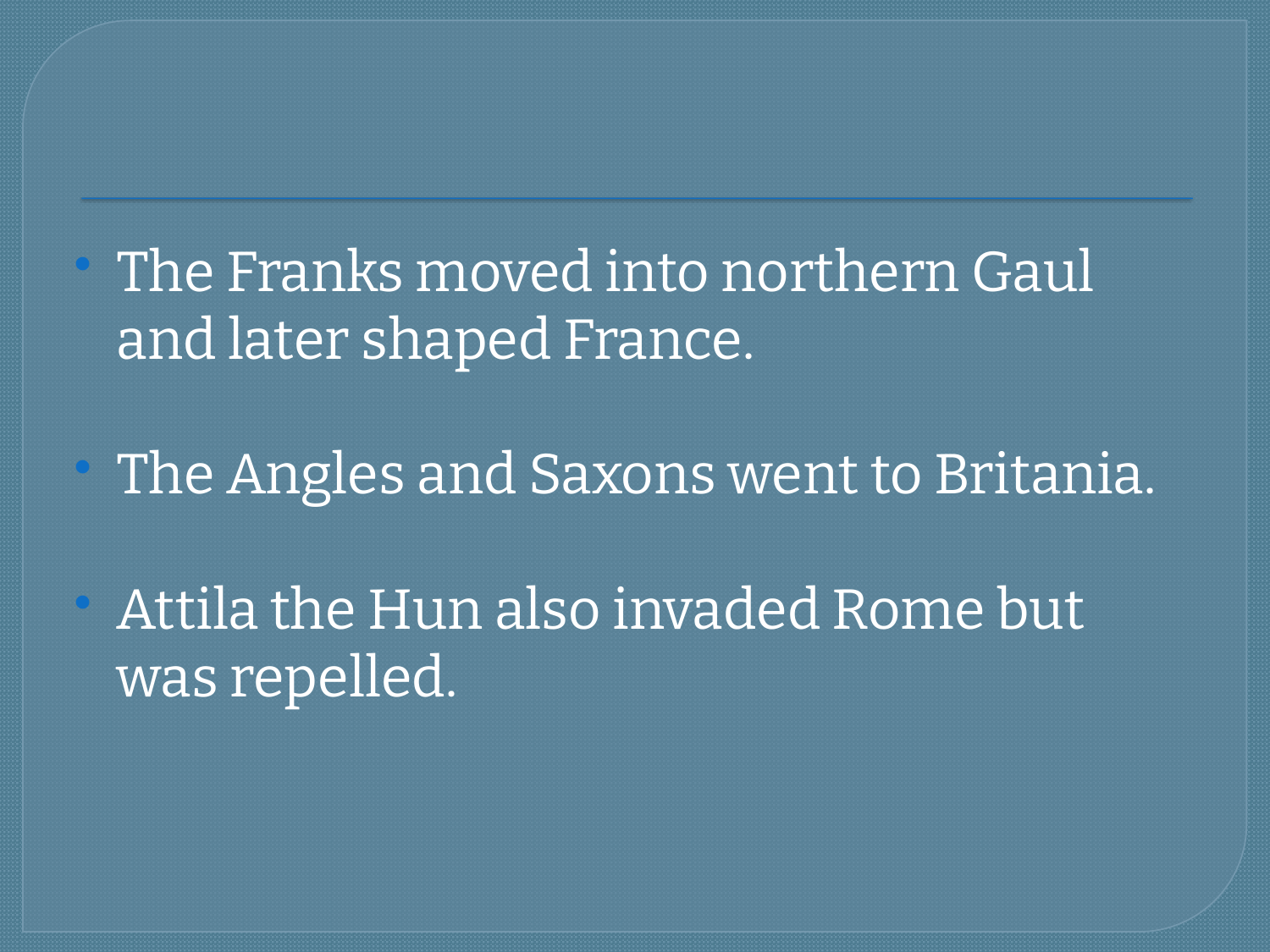

#
The Franks moved into northern Gaul and later shaped France.

The Angles and Saxons went to Britania.

Attila the Hun also invaded Rome but was repelled.